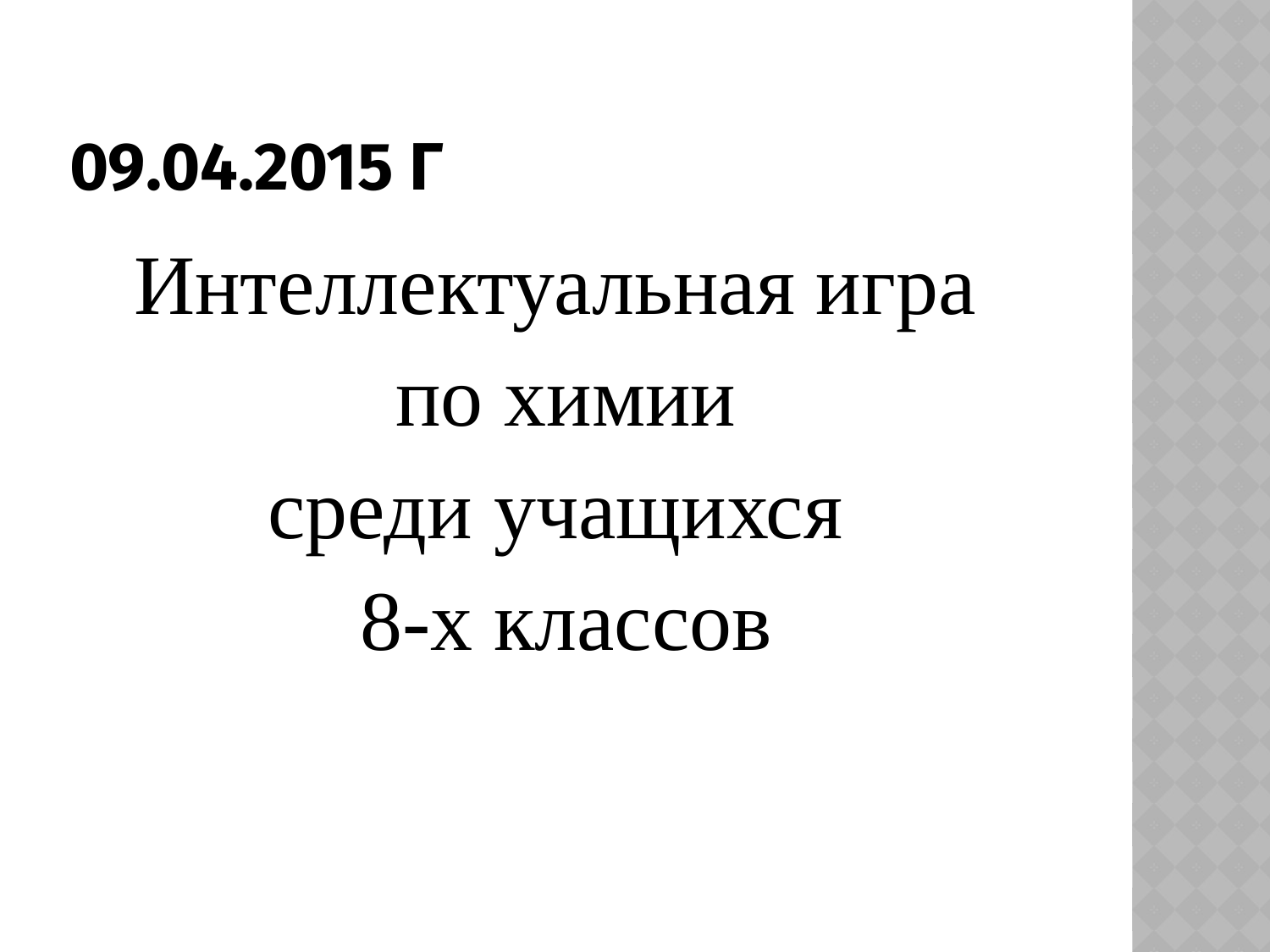

# 09.04.2015 г
Интеллектуальная игра
по химии
среди учащихся
8-х классов